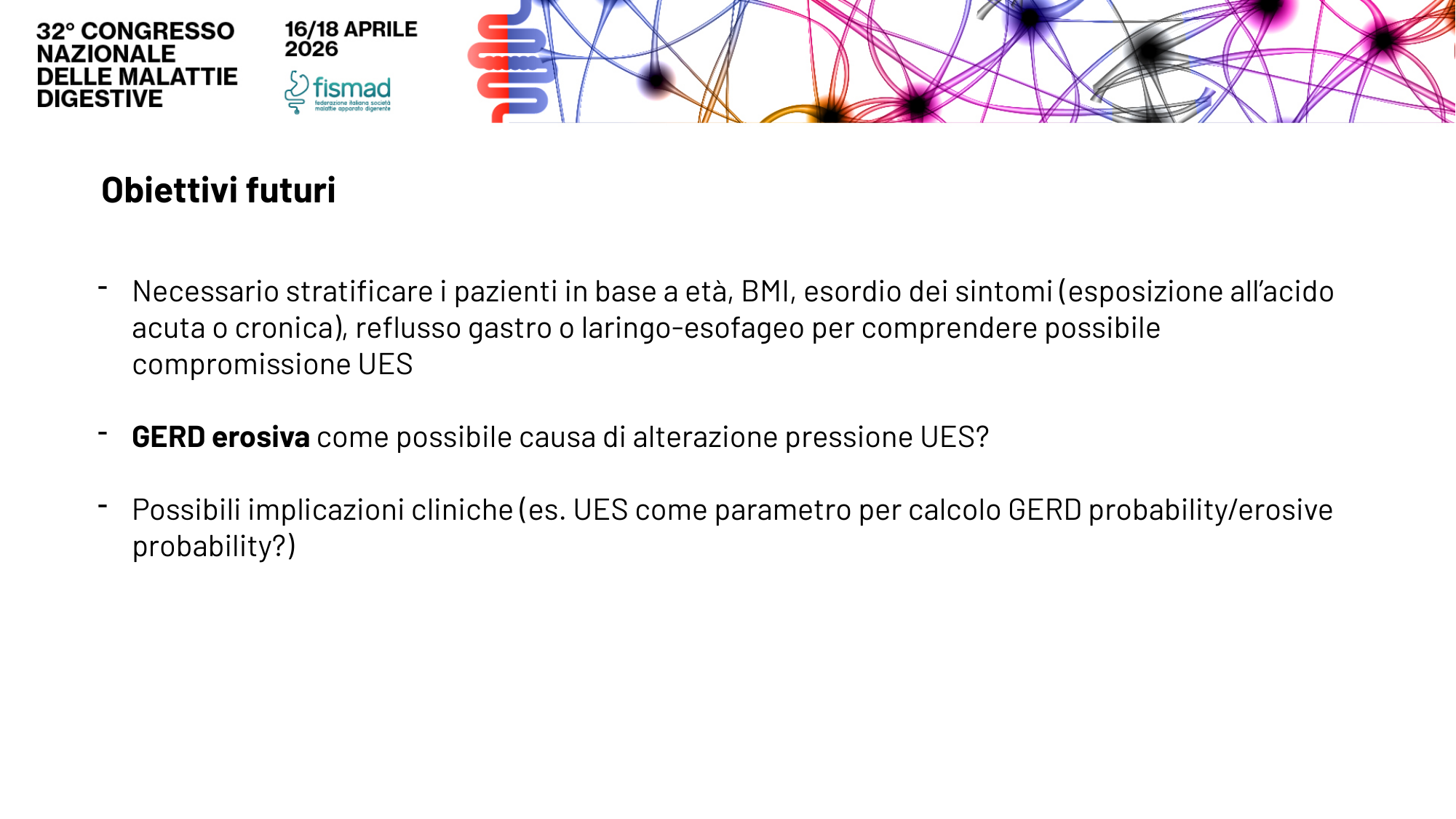

Obiettivi futuri
Necessario stratificare i pazienti in base a età, BMI, esordio dei sintomi (esposizione all’acido acuta o cronica), reflusso gastro o laringo-esofageo per comprendere possibile compromissione UES

GERD erosiva come possibile causa di alterazione pressione UES?

Possibili implicazioni cliniche (es. UES come parametro per calcolo GERD probability/erosive probability?)